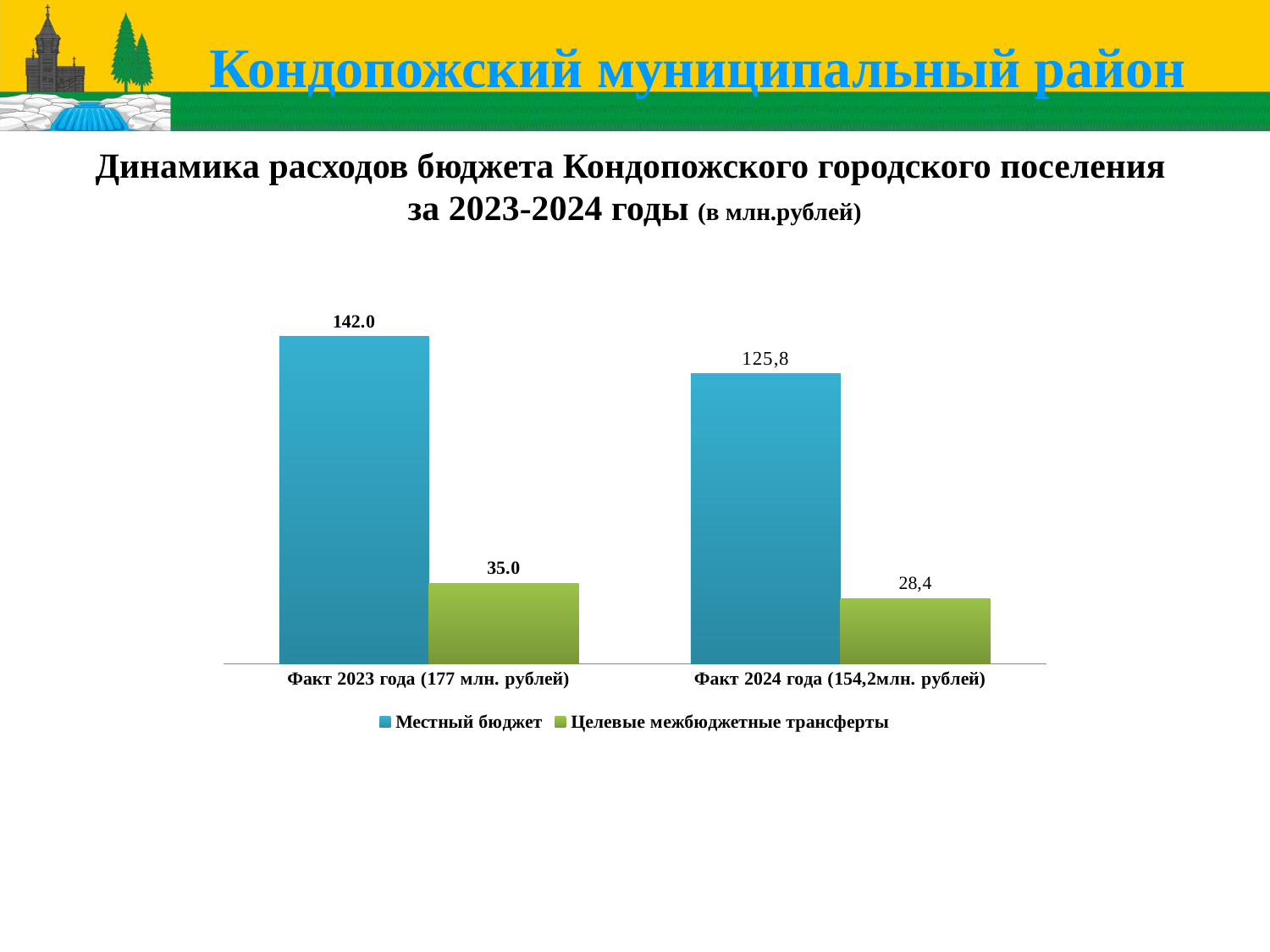

Кондопожский муниципальный район
Динамика расходов бюджета Кондопожского городского поселения
за 2023-2024 годы (в млн.рублей)

### Chart

| Category | Местный бюджет | Целевые межбюджетные трансферты |
|---|---|---|
| Факт 2023 года (177 млн. рублей) | 142.0 | 35.0 |
| Факт 2024 года (154,2млн. рублей) | 125.8 | 28.4 |